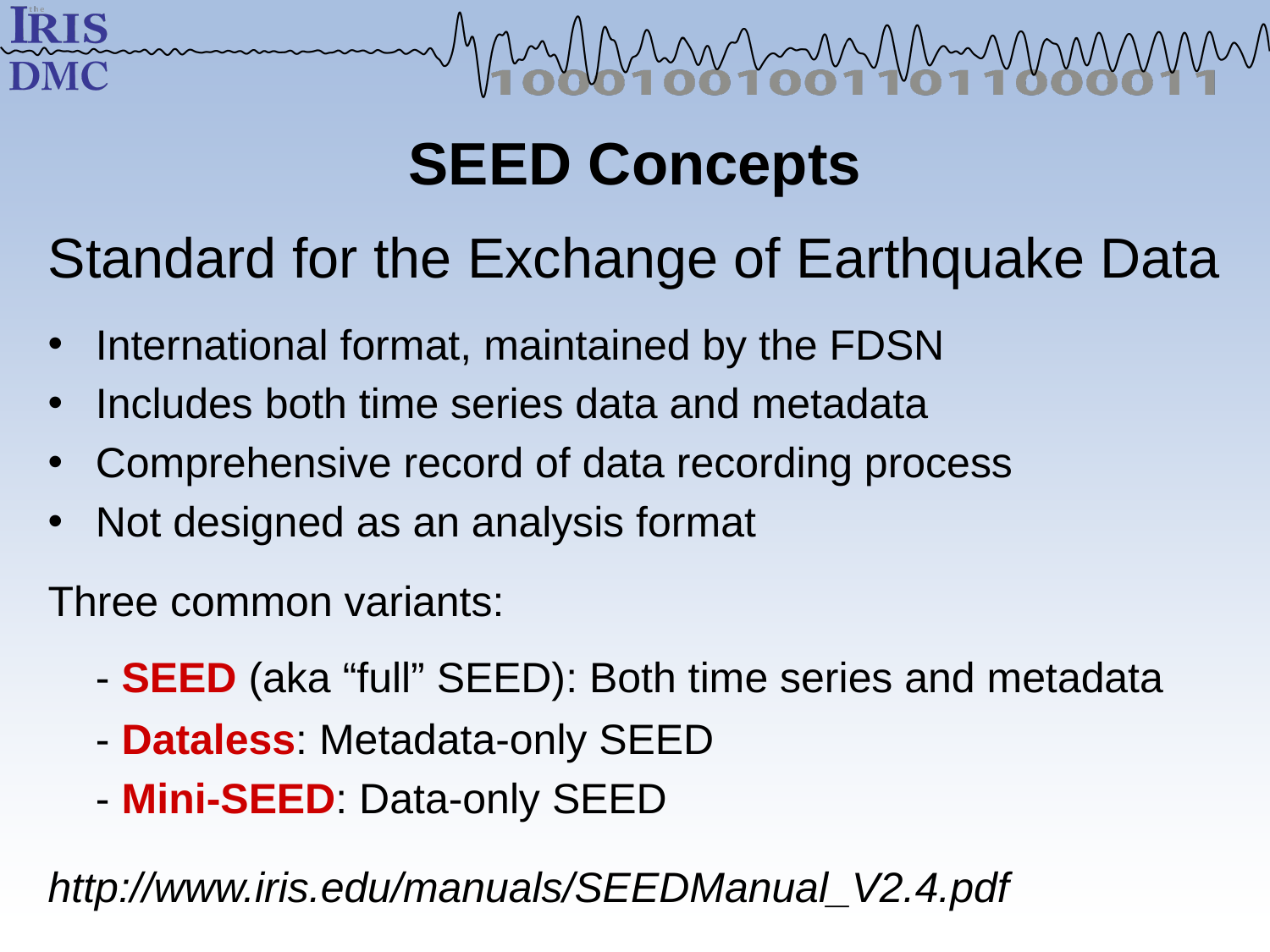

# SEED Concepts
Standard for the Exchange of Earthquake Data

International format, maintained by the FDSN
Includes both time series data and metadata
Comprehensive record of data recording process
Not designed as an analysis format

Three common variants:
	- SEED (aka “full” SEED): Both time series and metadata
	- Dataless: Metadata-only SEED
	- Mini-SEED: Data-only SEED

http://www.iris.edu/manuals/SEEDManual_V2.4.pdf